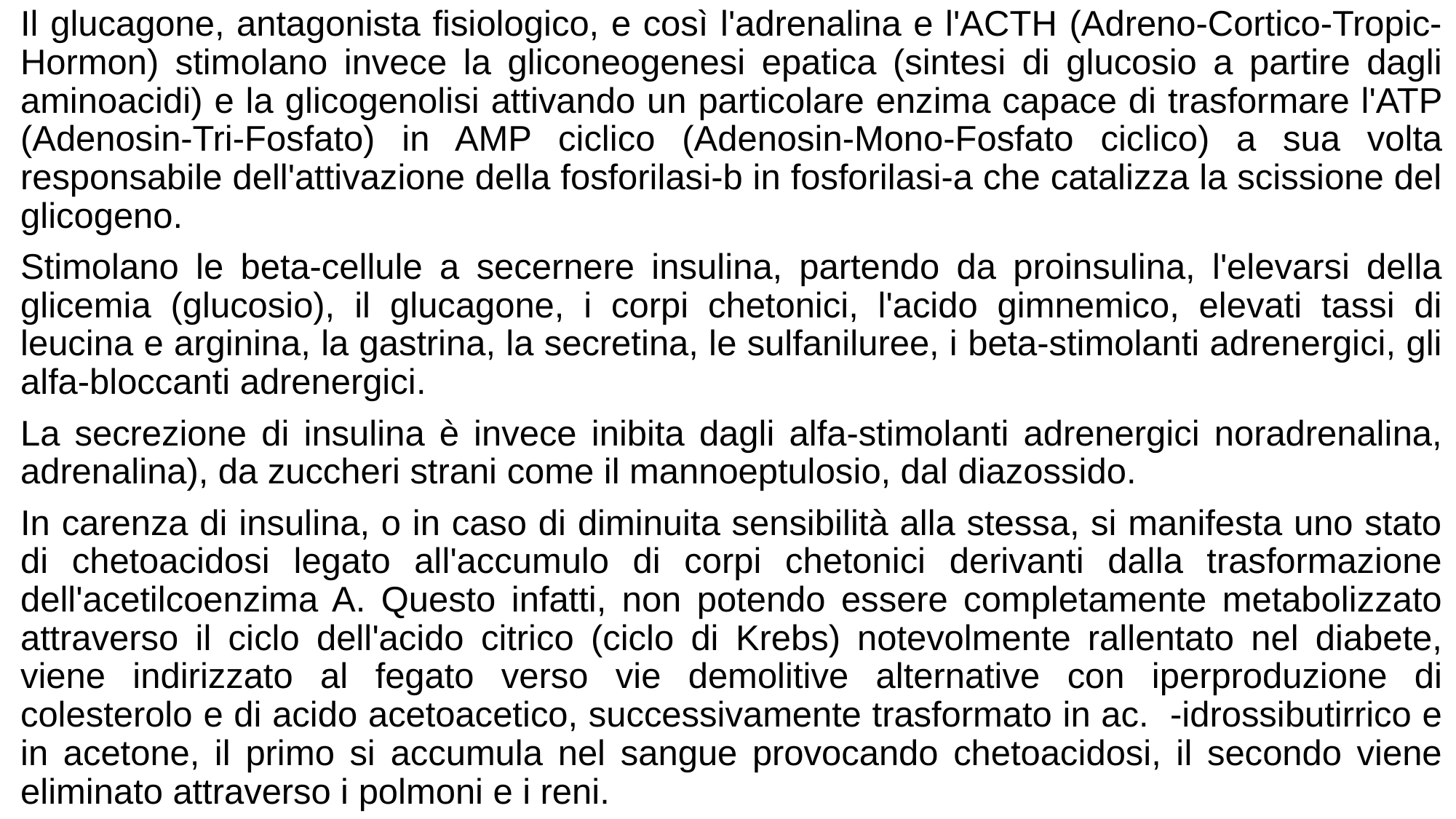

Il glucagone, antagonista fisiologico, e così l'adrenalina e l'ACTH (Adreno-Cortico-Tropic-Hormon) stimolano invece la gliconeogenesi epatica (sintesi di glucosio a partire dagli aminoacidi) e la glicogenolisi attivando un particolare enzima capace di trasformare l'ATP (Adenosin-Tri-Fosfato) in AMP ciclico (Adenosin-Mono-Fosfato ciclico) a sua volta responsabile dell'attivazione della fosforilasi-b in fosforilasi-a che catalizza la scissione del glicogeno.
Stimolano le beta-cellule a secernere insulina, partendo da proinsulina, l'elevarsi della glicemia (glucosio), il glucagone, i corpi chetonici, l'acido gimnemico, elevati tassi di leucina e arginina, la gastrina, la secretina, le sulfaniluree, i beta-stimolanti adrenergici, gli alfa-bloccanti adrenergici.
La secrezione di insulina è invece inibita dagli alfa-stimolanti adrenergici noradrenalina, adrenalina), da zuccheri strani come il mannoeptulosio, dal diazossido.
In carenza di insulina, o in caso di diminuita sensibilità alla stessa, si manifesta uno stato di chetoacidosi legato all'accumulo di corpi chetonici derivanti dalla trasformazione dell'acetilcoenzima A. Questo infatti, non potendo essere completamente metabolizzato attraverso il ciclo dell'acido citrico (ciclo di Krebs) notevolmente rallentato nel diabete, viene indirizzato al fegato verso vie demolitive alternative con iperproduzione di colesterolo e di acido acetoacetico, successivamente trasformato in ac.  -idrossibutirrico e in acetone, il primo si accumula nel sangue provocando chetoacidosi, il secondo viene eliminato attraverso i polmoni e i reni.